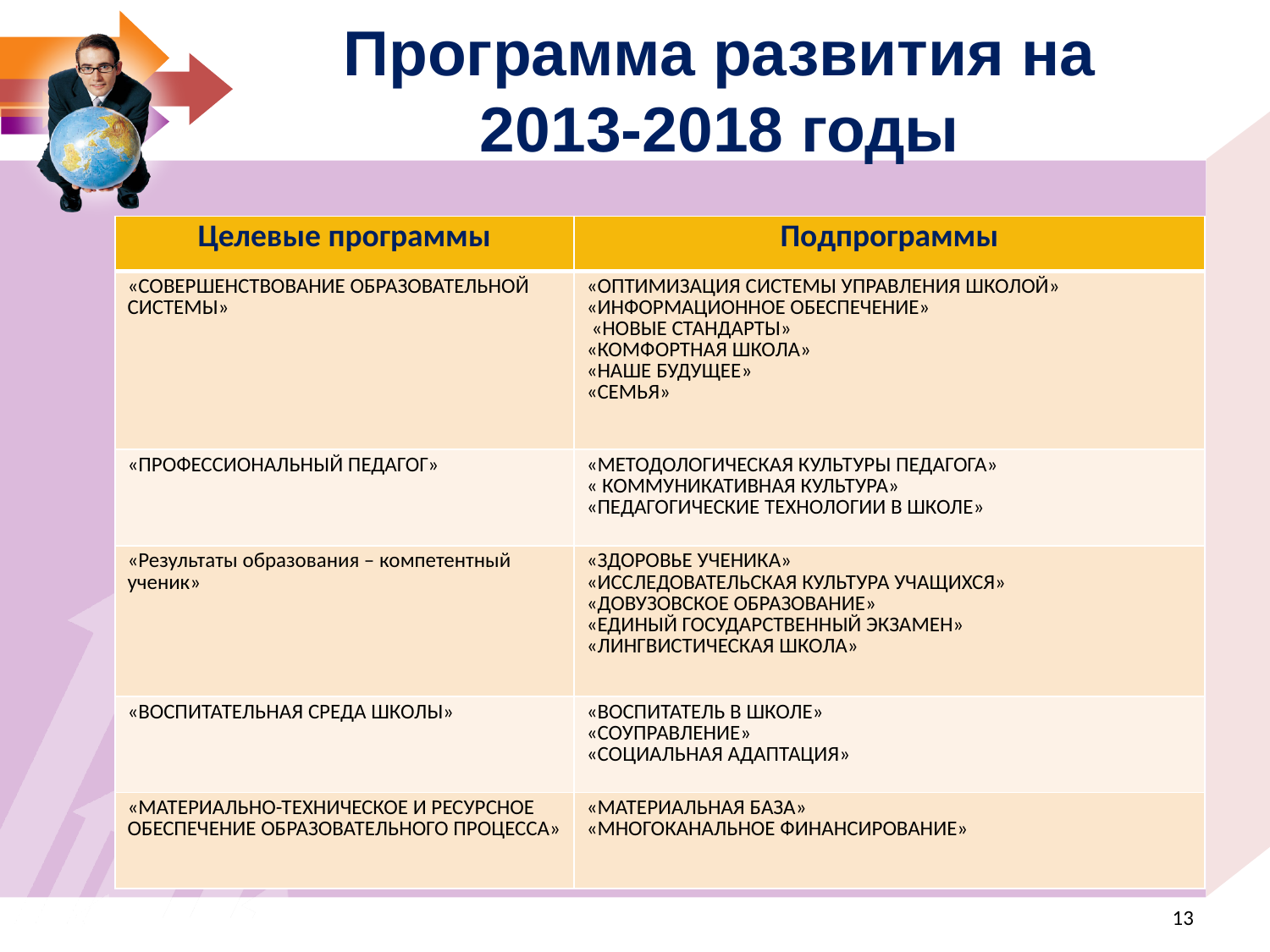

Программа развития на 2013-2018 годы
| Целевые программы | Подпрограммы |
| --- | --- |
| «СОВЕРШЕНСТВОВАНИЕ ОБРАЗОВАТЕЛЬНОЙ СИСТЕМЫ» | «ОПТИМИЗАЦИЯ СИСТЕМЫ УПРАВЛЕНИЯ ШКОЛОЙ» «ИНФОРМАЦИОННОЕ ОБЕСПЕЧЕНИЕ» «НОВЫЕ СТАНДАРТЫ» «КОМФОРТНАЯ ШКОЛА» «НАШЕ БУДУЩЕЕ» «СЕМЬЯ» |
| «ПРОФЕССИОНАЛЬНЫЙ ПЕДАГОГ» | «МЕТОДОЛОГИЧЕСКАЯ КУЛЬТУРЫ ПЕДАГОГА» « КОММУНИКАТИВНАЯ КУЛЬТУРА» «ПЕДАГОГИЧЕСКИЕ ТЕХНОЛОГИИ В ШКОЛЕ» |
| «Результаты образования – компетентный ученик» | «ЗДОРОВЬЕ УЧЕНИКА» «ИССЛЕДОВАТЕЛЬСКАЯ КУЛЬТУРА УЧАЩИХСЯ» «ДОВУЗОВСКОЕ ОБРАЗОВАНИЕ» «ЕДИНЫЙ ГОСУДАРСТВЕННЫЙ ЭКЗАМЕН» «ЛИНГВИСТИЧЕСКАЯ ШКОЛА» |
| «ВОСПИТАТЕЛЬНАЯ СРЕДА ШКОЛЫ» | «ВОСПИТАТЕЛЬ В ШКОЛЕ» «СОУПРАВЛЕНИЕ» «СОЦИАЛЬНАЯ АДАПТАЦИЯ» |
| «МАТЕРИАЛЬНО-ТЕХНИЧЕСКОЕ И РЕСУРСНОЕ ОБЕСПЕЧЕНИЕ ОБРАЗОВАТЕЛЬНОГО ПРОЦЕССА» | «МАТЕРИАЛЬНАЯ БАЗА» «МНОГОКАНАЛЬНОЕ ФИНАНСИРОВАНИЕ» |
13